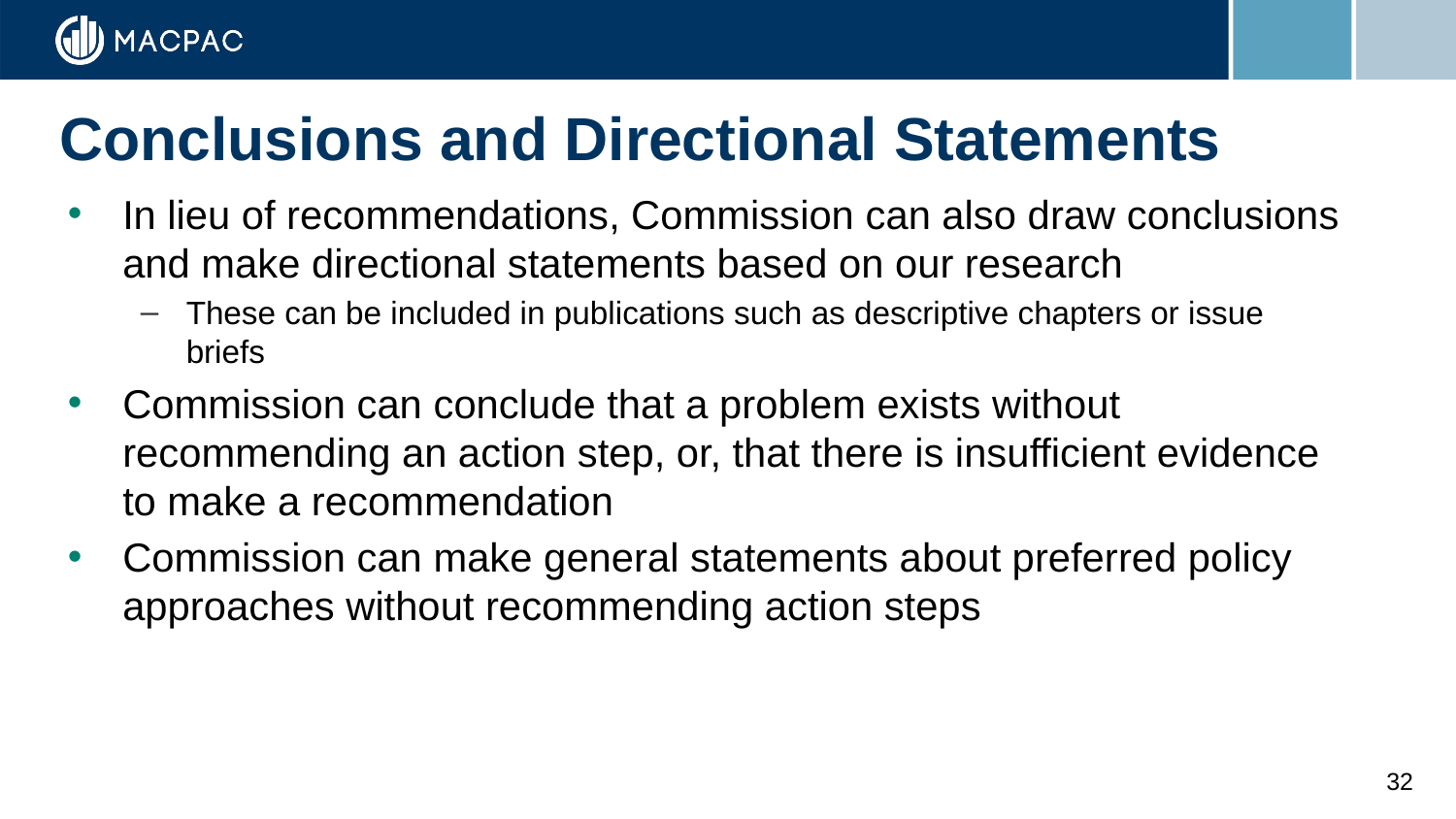

# Conclusions and Directional Statements
In lieu of recommendations, Commission can also draw conclusions and make directional statements based on our research
These can be included in publications such as descriptive chapters or issue briefs
Commission can conclude that a problem exists without recommending an action step, or, that there is insufficient evidence to make a recommendation
Commission can make general statements about preferred policy approaches without recommending action steps
32